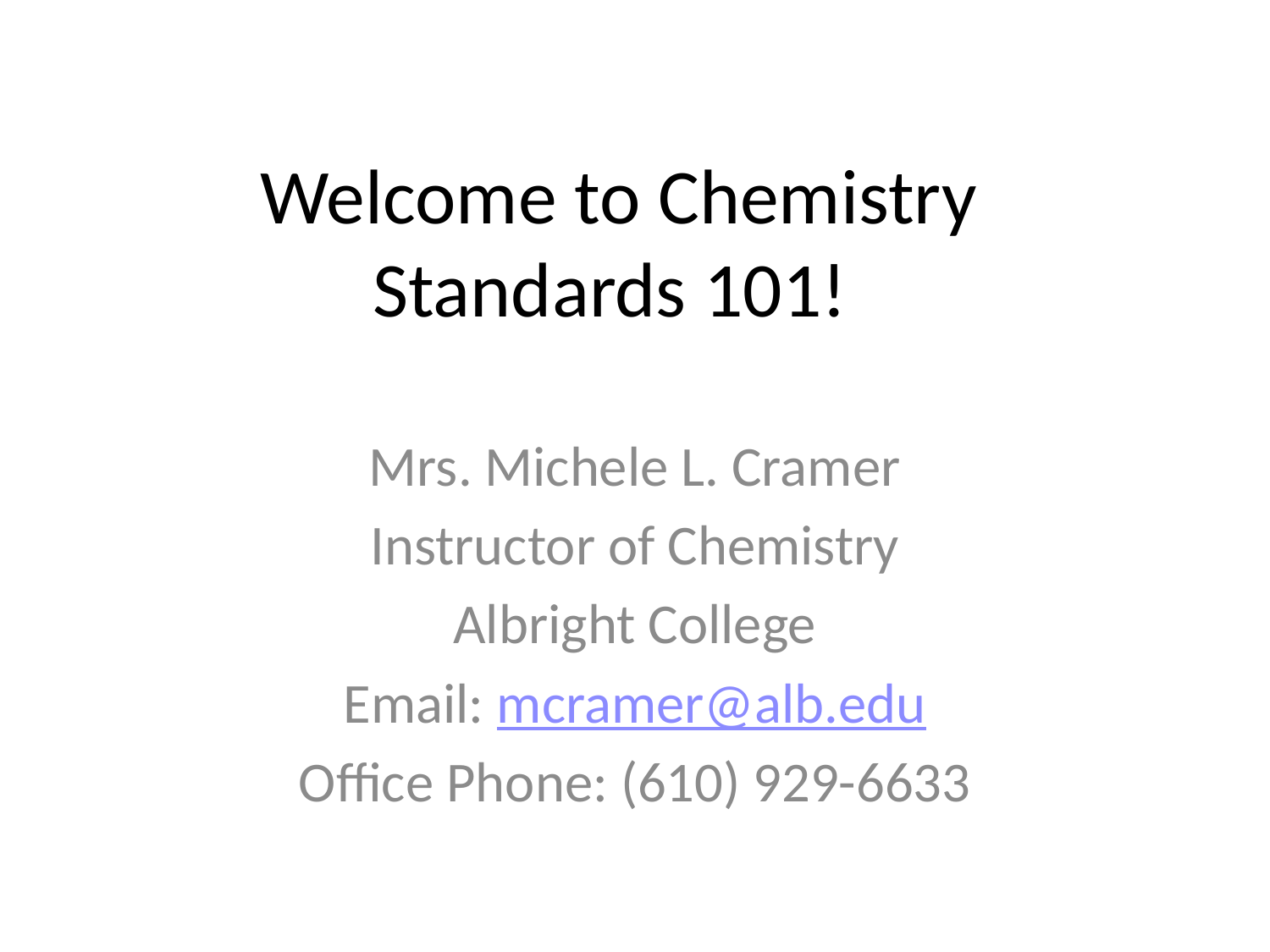

# Welcome to Chemistry Standards 101!
Mrs. Michele L. Cramer
Instructor of Chemistry
Albright College
Email: mcramer@alb.edu
Office Phone: (610) 929-6633